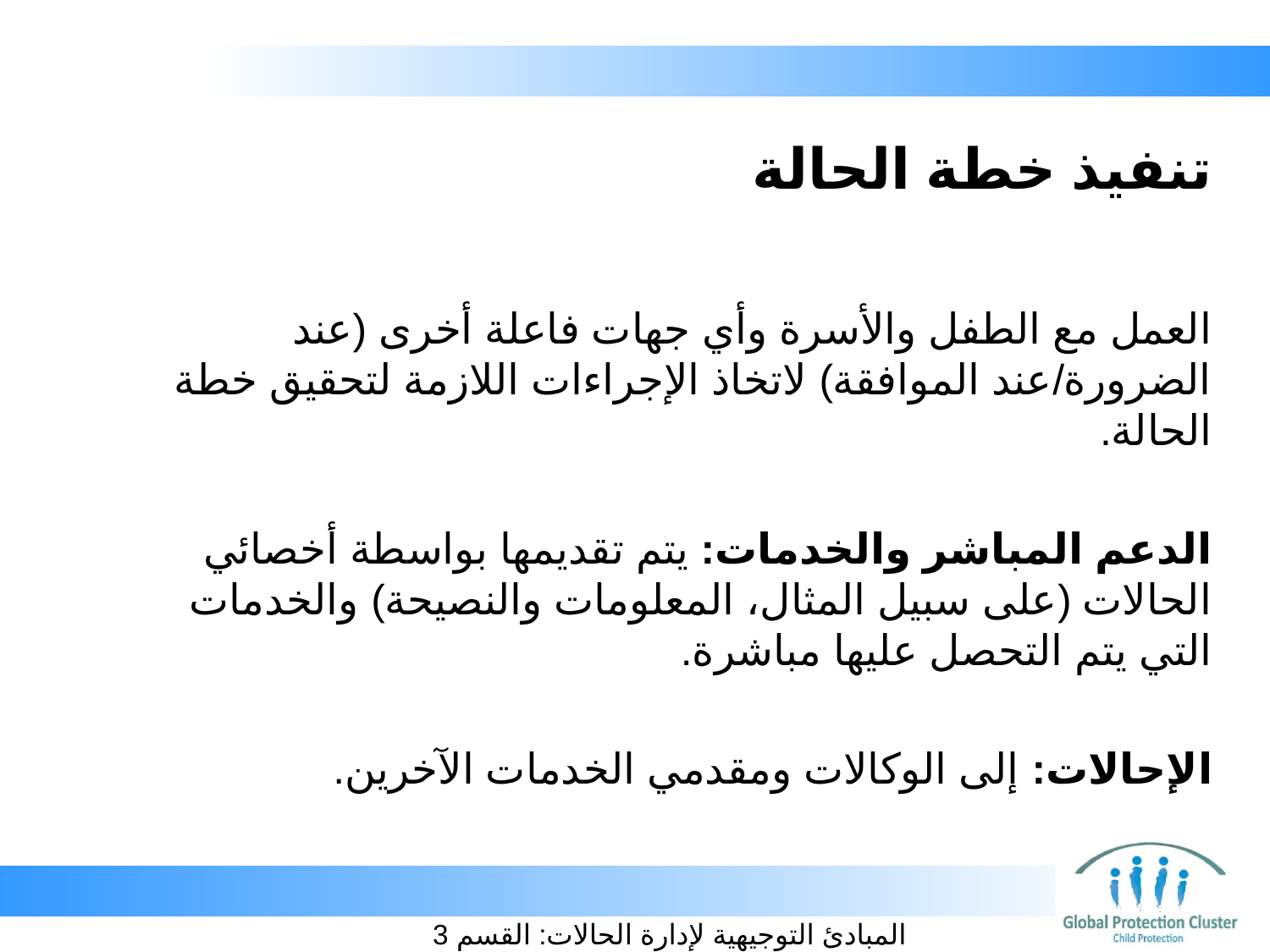

# تنفيذ خطة الحالة

العمل مع الطفل والأسرة وأي جهات فاعلة أخرى (عند الضرورة/عند الموافقة) لاتخاذ الإجراءات اللازمة لتحقيق خطة الحالة.

الدعم المباشر والخدمات: يتم تقديمها بواسطة أخصائي الحالات (على سبيل المثال، المعلومات والنصيحة) والخدمات التي يتم التحصل عليها مباشرة.

الإحالات: إلى الوكالات ومقدمي الخدمات الآخرين.

المبادئ التوجيهية لإدارة الحالات: القسم 3